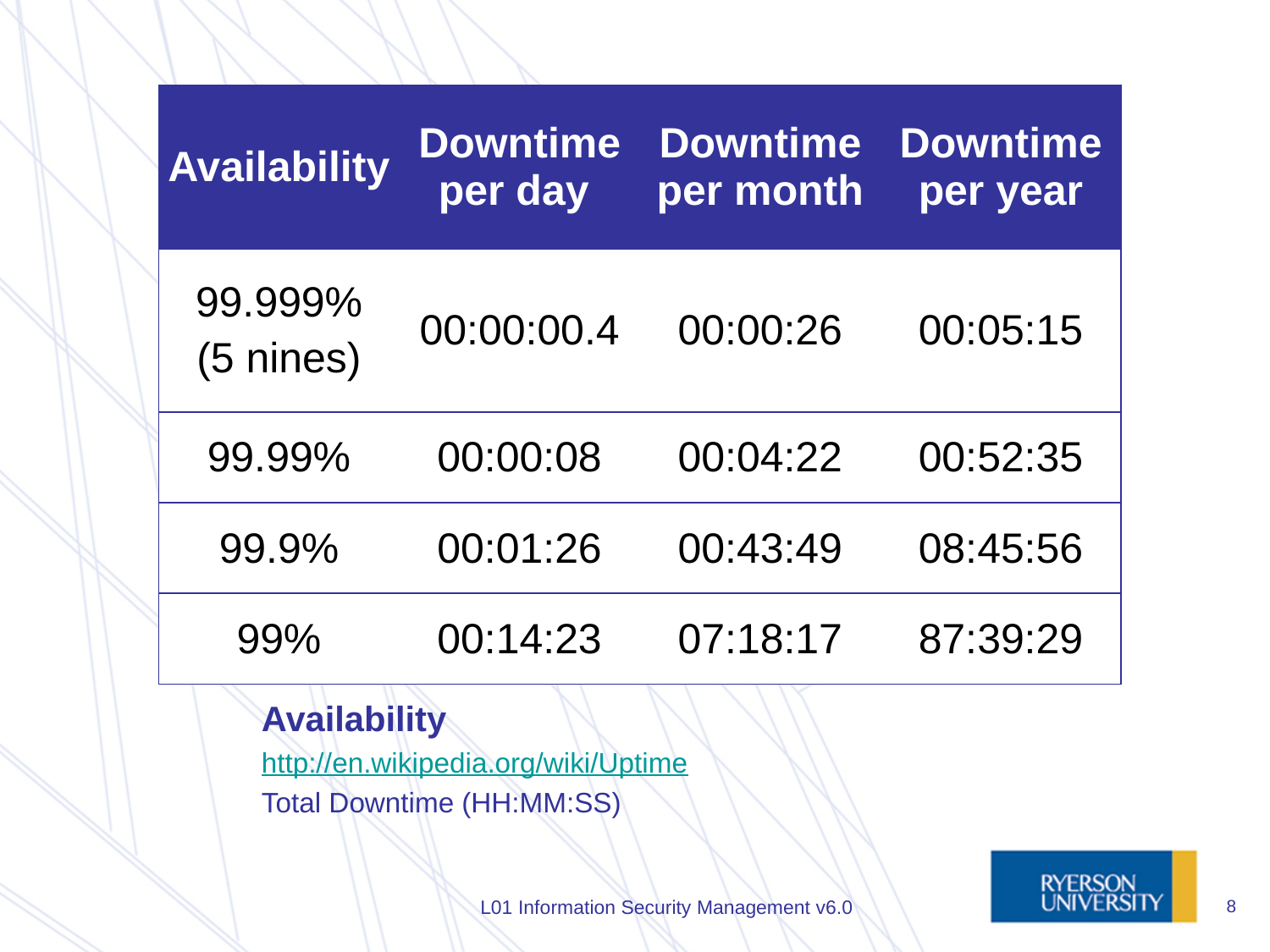

| Availability | Downtime per day | Downtime per month | Downtime per year |
| --- | --- | --- | --- |
| 99.999% (5 nines) | 00:00:00.4 | 00:00:26 | 00:05:15 |
| 99.99% | 00:00:08 | 00:04:22 | 00:52:35 |
| 99.9% | 00:01:26 | 00:43:49 | 08:45:56 |
| 99% | 00:14:23 | 07:18:17 | 87:39:29 |
# Availability
http://en.wikipedia.org/wiki/Uptime
Total Downtime (HH:MM:SS)

L01 Information Security Management v6.0
8